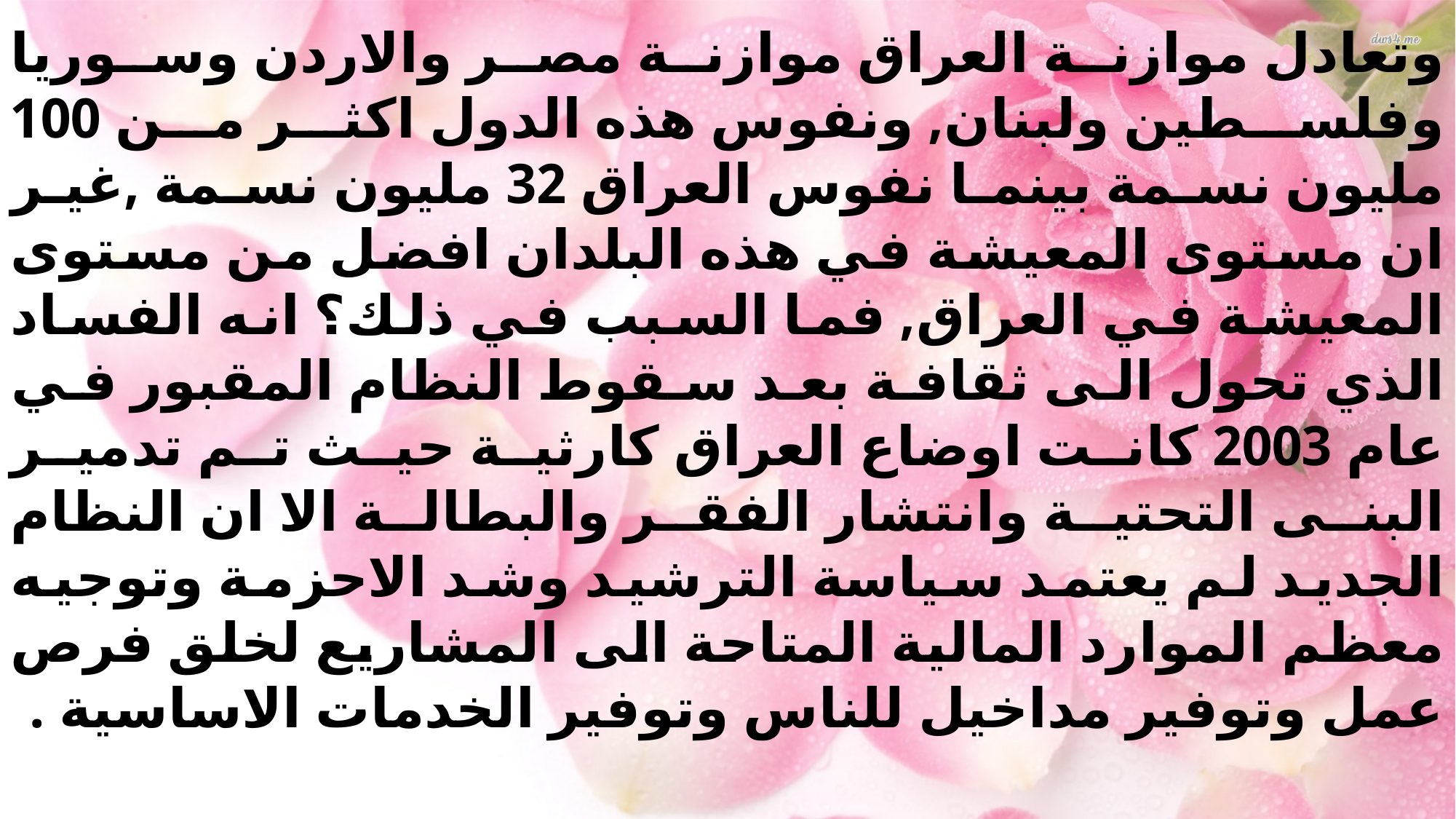

وتعادل موازنة العراق موازنة مصر والاردن وسوريا وفلسطين ولبنان, ونفوس هذه الدول اكثر من 100 مليون نسمة بينما نفوس العراق 32 مليون نسمة ,غير ان مستوى المعيشة في هذه البلدان افضل من مستوى المعيشة في العراق, فما السبب في ذلك؟ انه الفساد الذي تحول الى ثقافة بعد سقوط النظام المقبور في عام 2003 كانت اوضاع العراق كارثية حيث تم تدمير البنى التحتية وانتشار الفقر والبطالة الا ان النظام الجديد لم يعتمد سياسة الترشيد وشد الاحزمة وتوجيه معظم الموارد المالية المتاحة الى المشاريع لخلق فرص عمل وتوفير مداخيل للناس وتوفير الخدمات الاساسية .